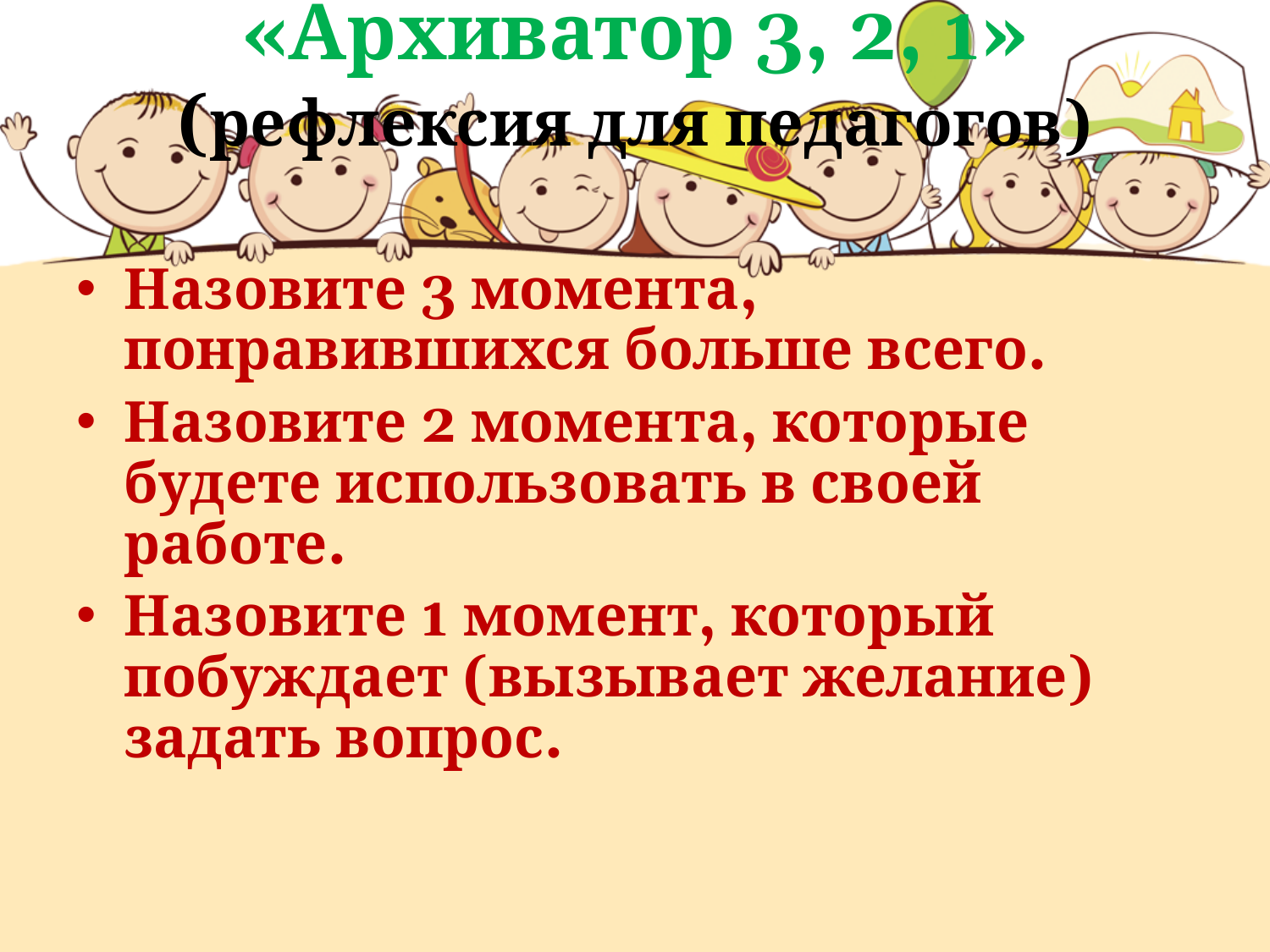

# «Архиватор 3, 2, 1» (рефлексия для педагогов)
Назовите 3 момента, понравившихся больше всего.
Назовите 2 момента, которые будете использовать в своей работе.
Назовите 1 момент, который побуждает (вызывает желание) задать вопрос.